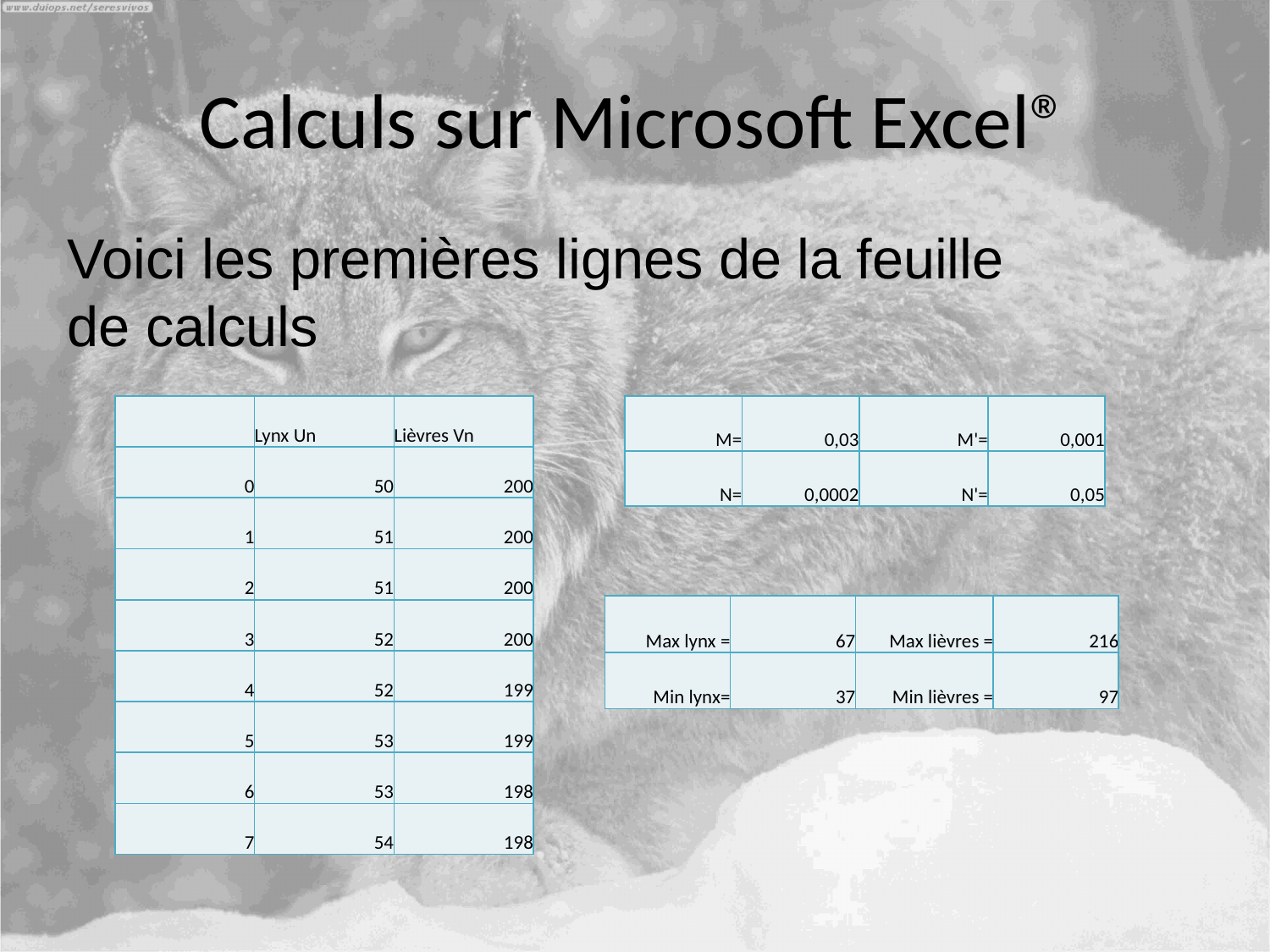

# Calculs sur Microsoft Excel®
Voici les premières lignes de la feuille de calculs
|  | Lynx Un | Lièvres Vn |
| --- | --- | --- |
| 0 | 50 | 200 |
| 1 | 51 | 200 |
| 2 | 51 | 200 |
| 3 | 52 | 200 |
| 4 | 52 | 199 |
| 5 | 53 | 199 |
| 6 | 53 | 198 |
| 7 | 54 | 198 |
| M= | 0,03 | M'= | 0,001 |
| --- | --- | --- | --- |
| N= | 0,0002 | N'= | 0,05 |
| Max lynx = | 67 | Max lièvres = | 216 |
| --- | --- | --- | --- |
| Min lynx= | 37 | Min lièvres = | 97 |